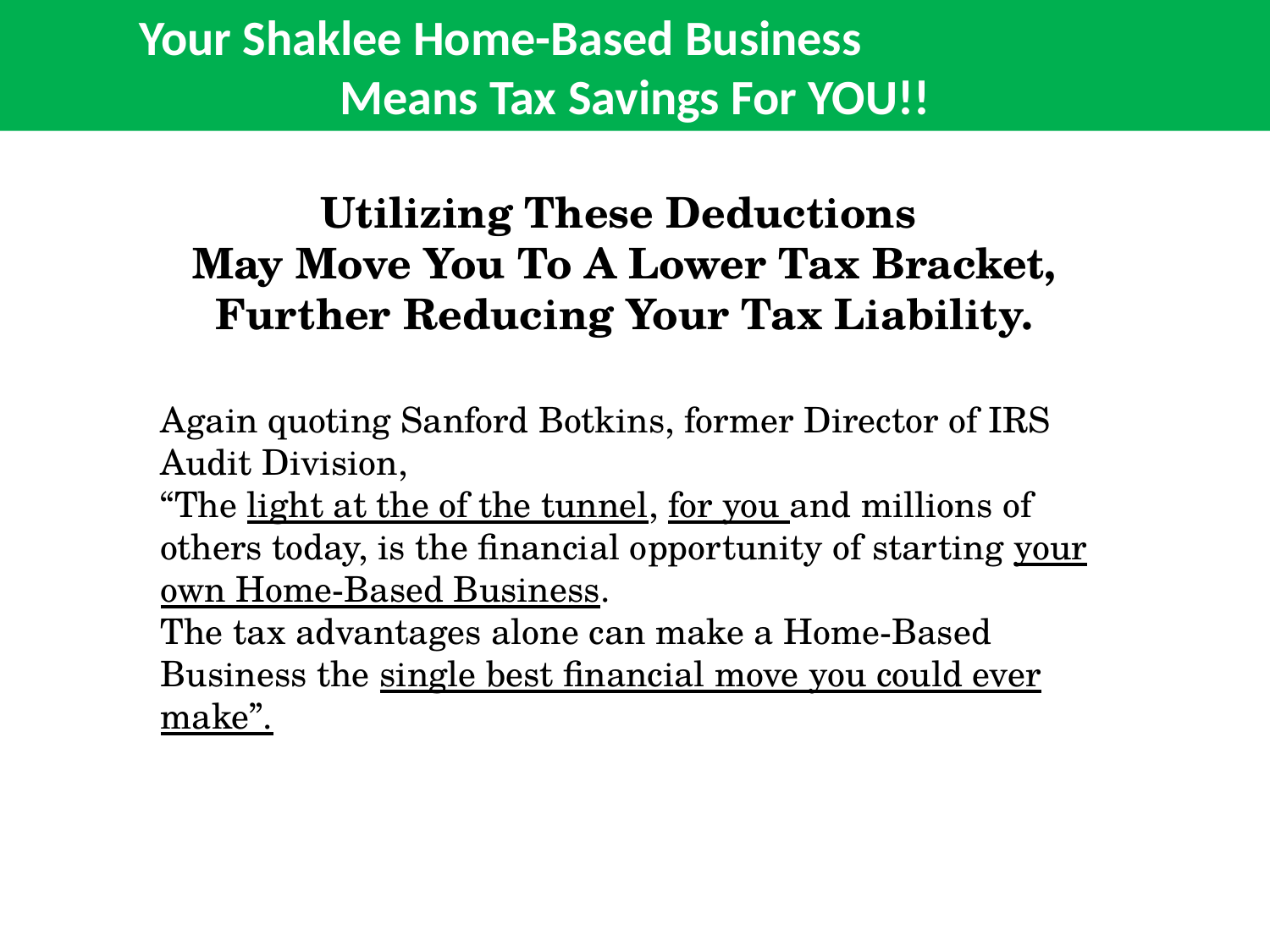

Your Shaklee Home-Based Business
Means Tax Savings For YOU!!

Utilizing These Deductions
May Move You To A Lower Tax Bracket, Further Reducing Your Tax Liability.

Again quoting Sanford Botkins, former Director of IRS Audit Division,
“The light at the of the tunnel, for you and millions of others today, is the financial opportunity of starting your own Home-Based Business.
The tax advantages alone can make a Home-Based Business the single best financial move you could ever make”.